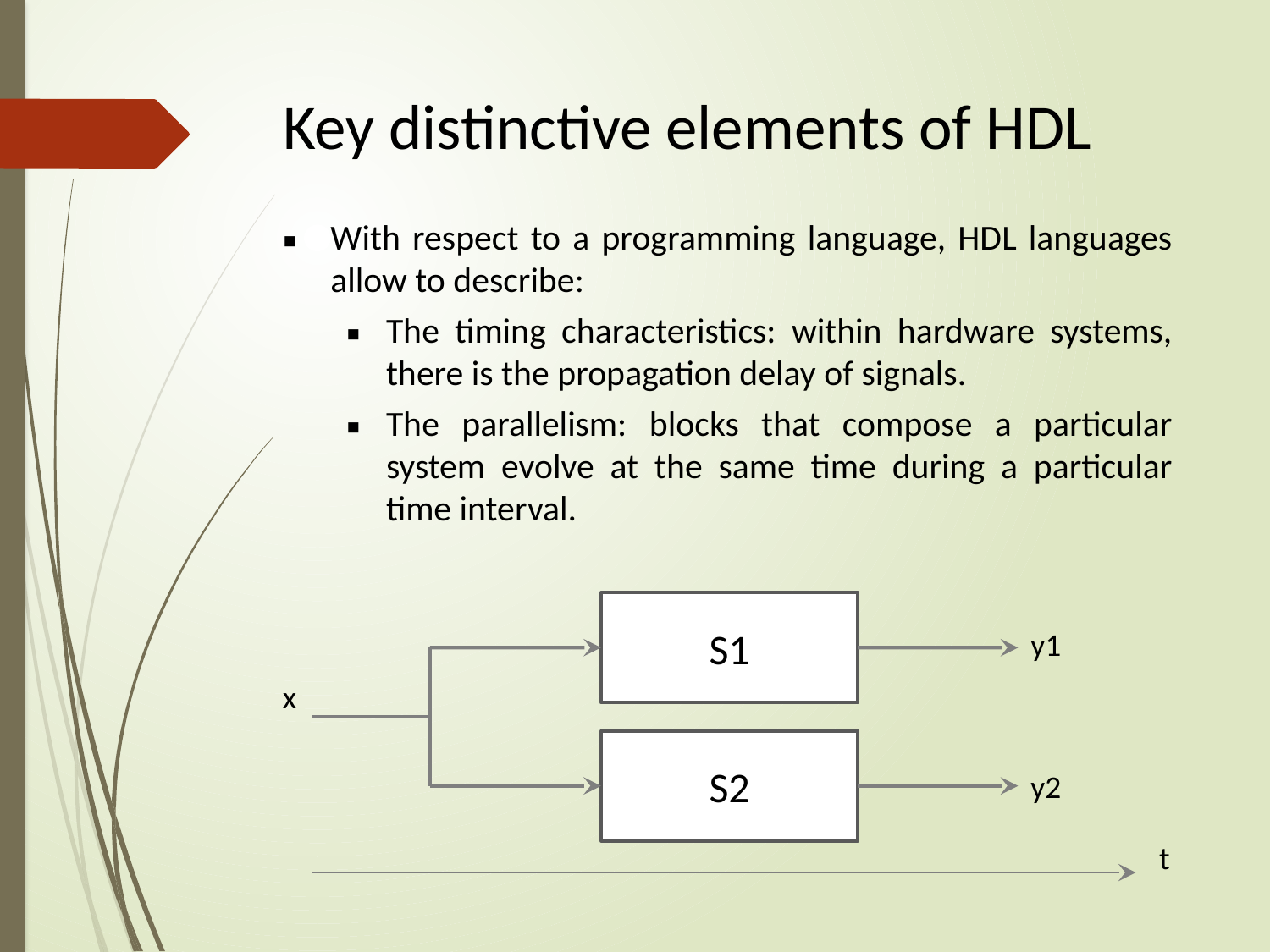

# Key distinctive elements of HDL
With respect to a programming language, HDL languages allow to describe:
The timing characteristics: within hardware systems, there is the propagation delay of signals.
The parallelism: blocks that compose a particular system evolve at the same time during a particular time interval.
S1
y1
x
S2
y2
t